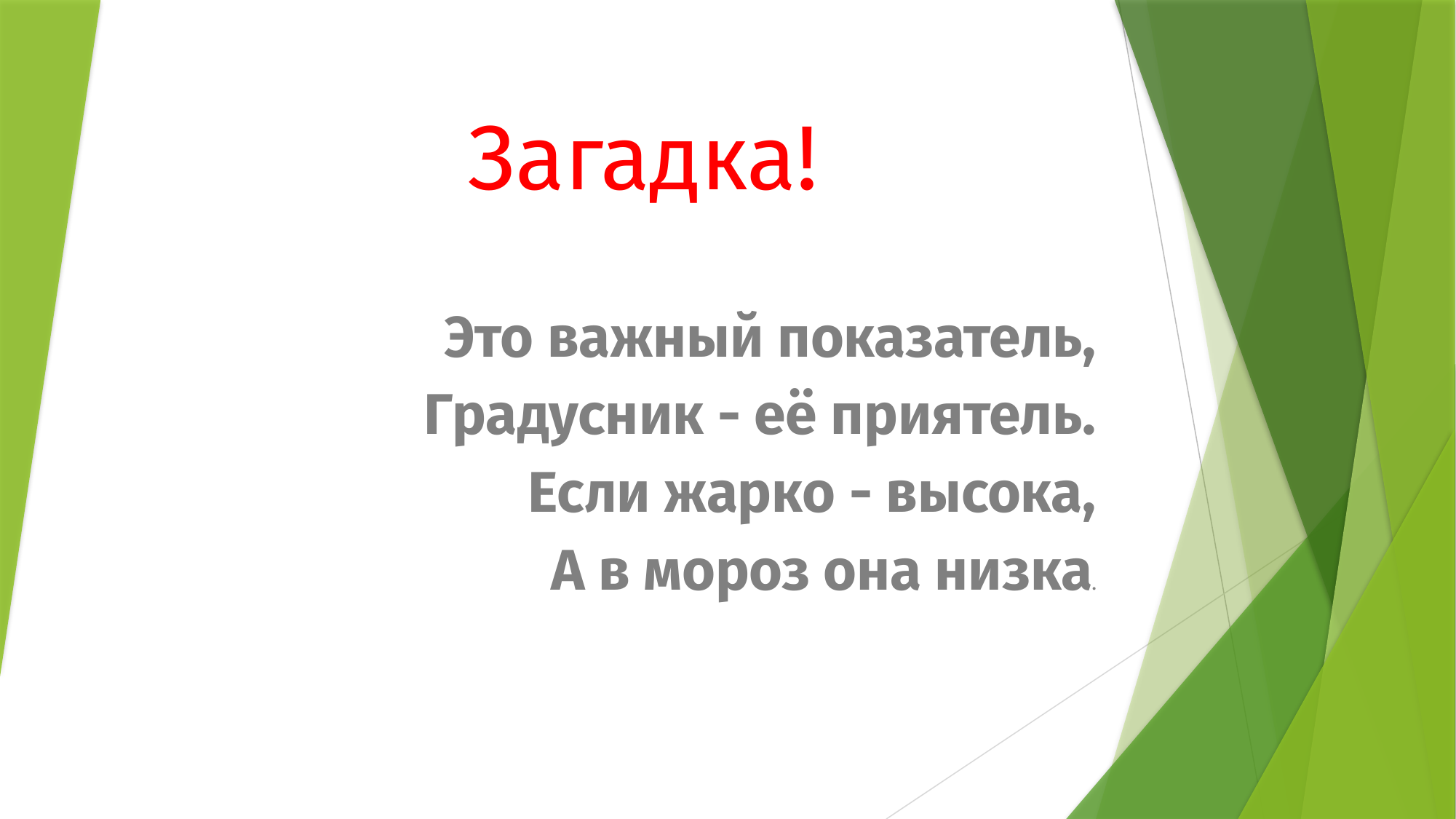

# Загадка!
Это важный показатель,
Градусник - её приятель.
Если жарко - высока,
А в мороз она низка.